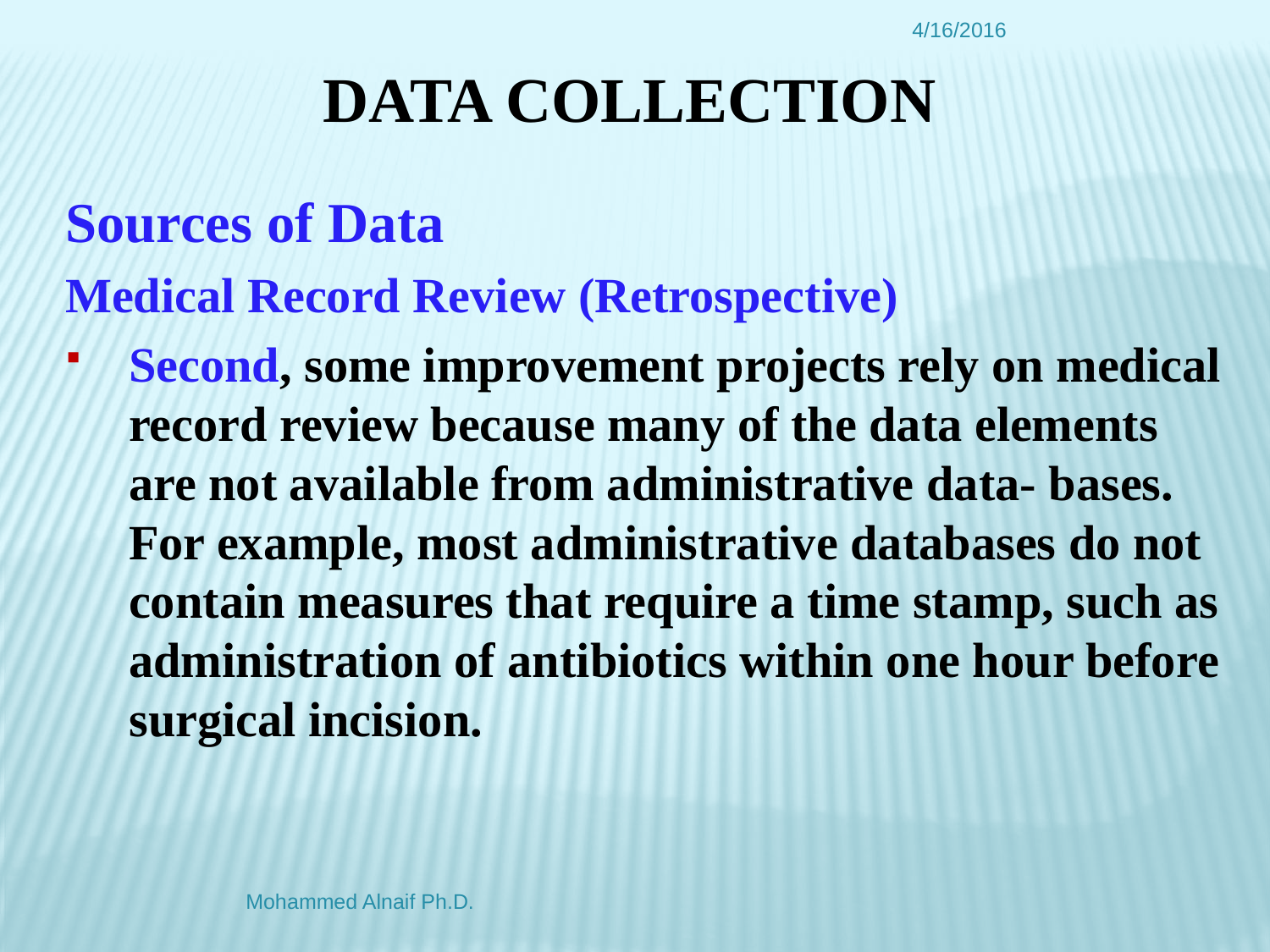

4/16/2016
# Data Collection
Sources of Data
Medical Record Review (Retrospective)
Second, some improvement projects rely on medical record review because many of the data elements are not available from administrative data- bases. For example, most administrative databases do not contain measures that require a time stamp, such as administration of antibiotics within one hour before surgical incision.
Mohammed Alnaif Ph.D.
28